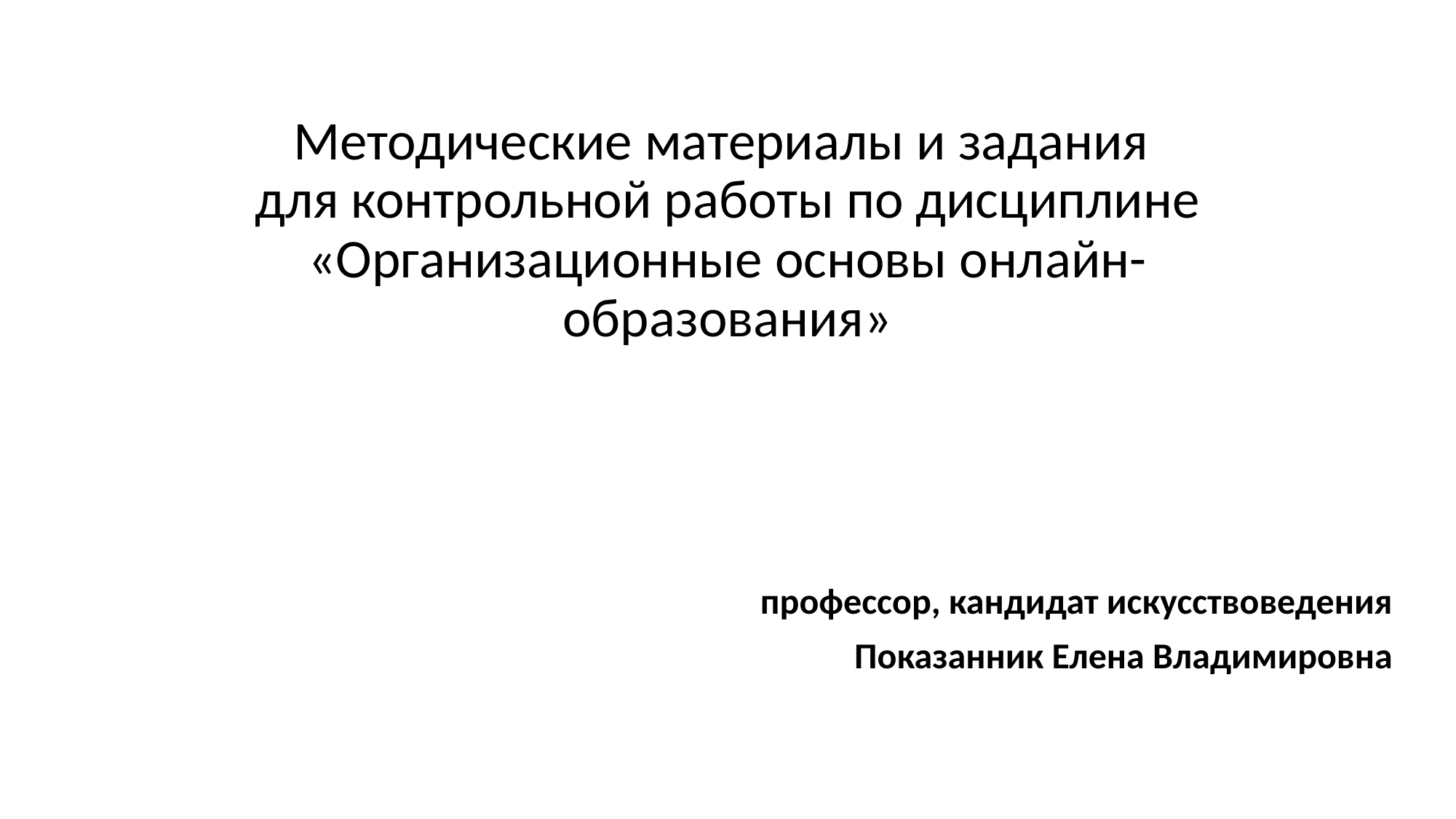

# Методические материалы и задания для контрольной работы по дисциплине «Организационные основы онлайн-образования»
профессор, кандидат искусствоведения
Показанник Елена Владимировна